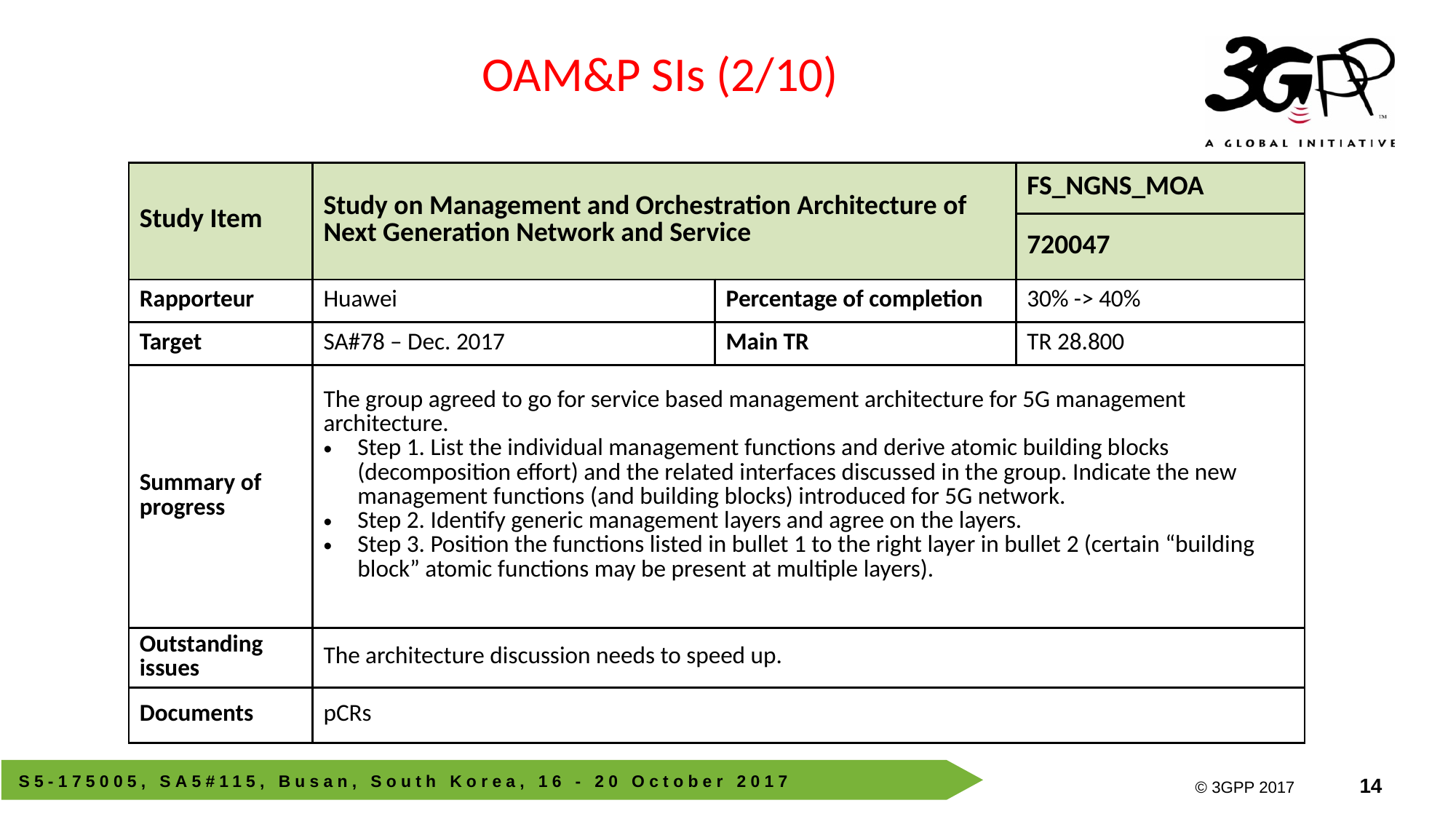

OAM&P SIs (2/10)
| Study Item | Study on Management and Orchestration Architecture of Next Generation Network and Service |  | FS\_NGNS\_MOA |
| --- | --- | --- | --- |
|  |  |  | 720047 |
| Rapporteur | Huawei | Percentage of completion | 30% -> 40% |
| Target | SA#78 – Dec. 2017 | Main TR | TR 28.800 |
| Summary of progress | The group agreed to go for service based management architecture for 5G management architecture. Step 1. List the individual management functions and derive atomic building blocks (decomposition effort) and the related interfaces discussed in the group. Indicate the new management functions (and building blocks) introduced for 5G network. Step 2. Identify generic management layers and agree on the layers. Step 3. Position the functions listed in bullet 1 to the right layer in bullet 2 (certain “building block” atomic functions may be present at multiple layers). |  |  |
| Outstanding issues | The architecture discussion needs to speed up. |  |  |
| Documents | pCRs |  |  |